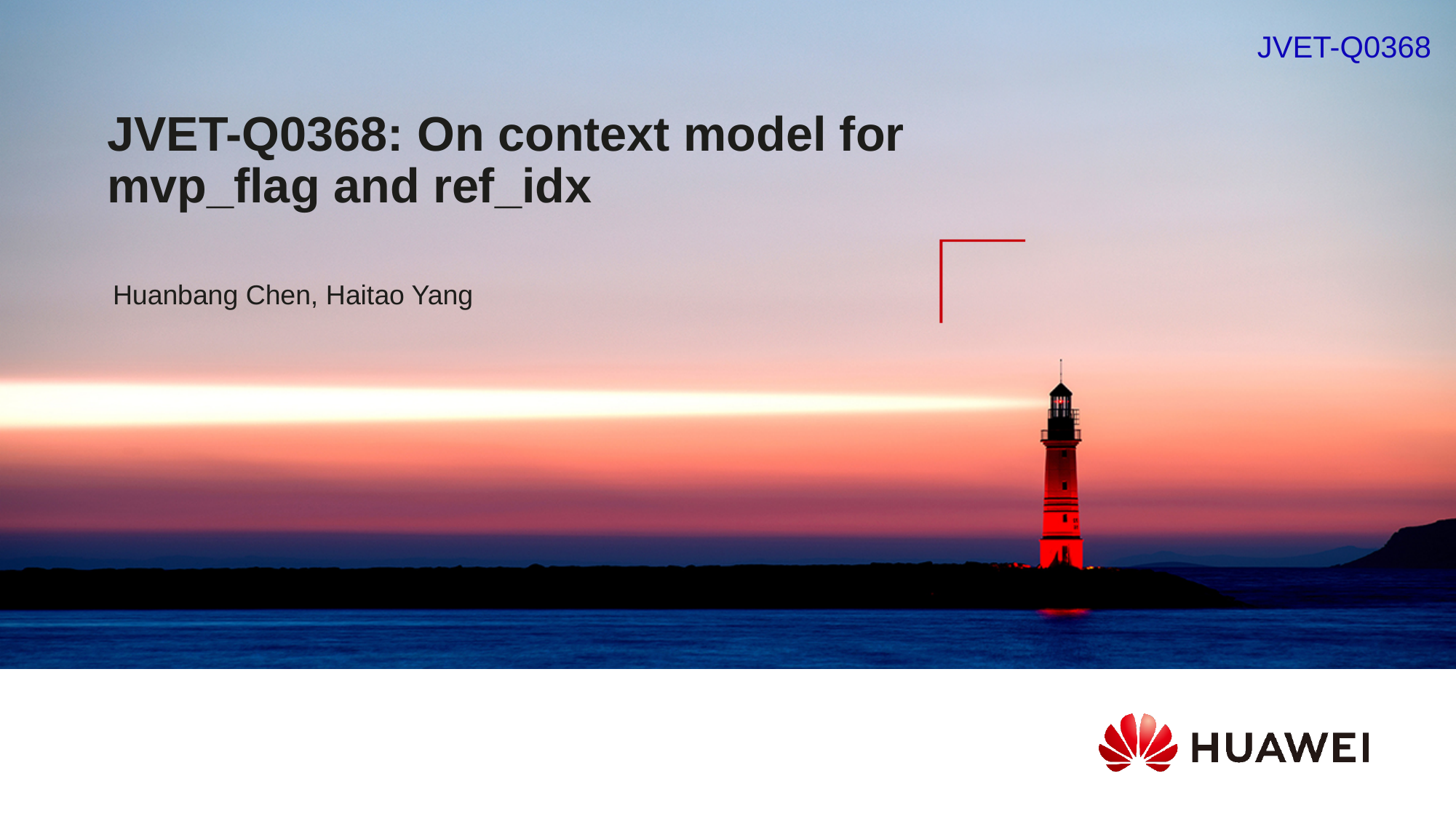

JVET-Q0368
# JVET-Q0368: On context model for mvp_flag and ref_idx
Huanbang Chen, Haitao Yang